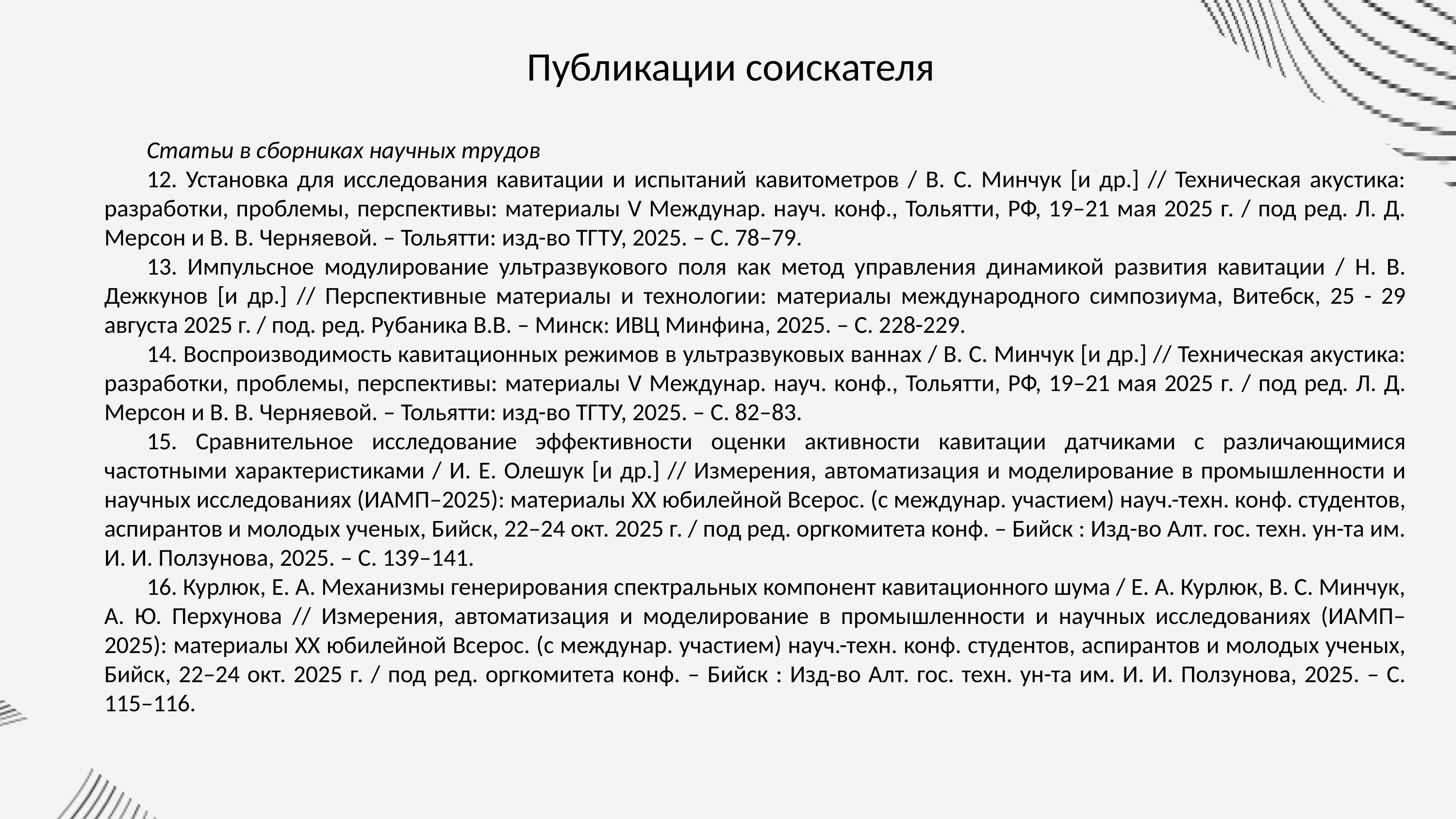

Публикации соискателя
Статьи в сборниках научных трудов
12. Установка для исследования кавитации и испытаний кавитометров / В. С. Минчук [и др.] // Техническая акустика: разработки, проблемы, перспективы: материалы V Междунар. науч. конф., Тольятти, РФ, 19–21 мая 2025 г. / под ред. Л. Д. Мерсон и В. В. Черняевой. – Тольятти: изд-во ТГТУ, 2025. – С. 78–79.
13. Импульсное модулирование ультразвукового поля как метод управления динамикой развития кавитации / Н. В. Дежкунов [и др.] // Перспективные материалы и технологии: материалы международного симпозиума, Витебск, 25 - 29 августа 2025 г. / под. ред. Рубаника В.В. – Минск: ИВЦ Минфина, 2025. – С. 228-229.
14. Воспроизводимость кавитационных режимов в ультразвуковых ваннах / В. С. Минчук [и др.] // Техническая акустика: разработки, проблемы, перспективы: материалы V Междунар. науч. конф., Тольятти, РФ, 19–21 мая 2025 г. / под ред. Л. Д. Мерсон и В. В. Черняевой. – Тольятти: изд-во ТГТУ, 2025. – С. 82–83.
15. Сравнительное исследование эффективности оценки активности кавитации датчиками с различающимися частотными характеристиками / И. Е. Олешук [и др.] // Измерения, автоматизация и моделирование в промышленности и научных исследованиях (ИАМП–2025): материалы XX юбилейной Всерос. (с междунар. участием) науч.-техн. конф. студентов, аспирантов и молодых ученых, Бийск, 22–24 окт. 2025 г. / под ред. оргкомитета конф. – Бийск : Изд-во Алт. гос. техн. ун-та им. И. И. Ползунова, 2025. – С. 139–141.
16. Курлюк, Е. А. Механизмы генерирования спектральных компонент кавитационного шума / Е. А. Курлюк, В. С. Минчук, А. Ю. Перхунова // Измерения, автоматизация и моделирование в промышленности и научных исследованиях (ИАМП–2025): материалы XX юбилейной Всерос. (с междунар. участием) науч.-техн. конф. студентов, аспирантов и молодых ученых, Бийск, 22–24 окт. 2025 г. / под ред. оргкомитета конф. – Бийск : Изд-во Алт. гос. техн. ун-та им. И. И. Ползунова, 2025. – С. 115–116.